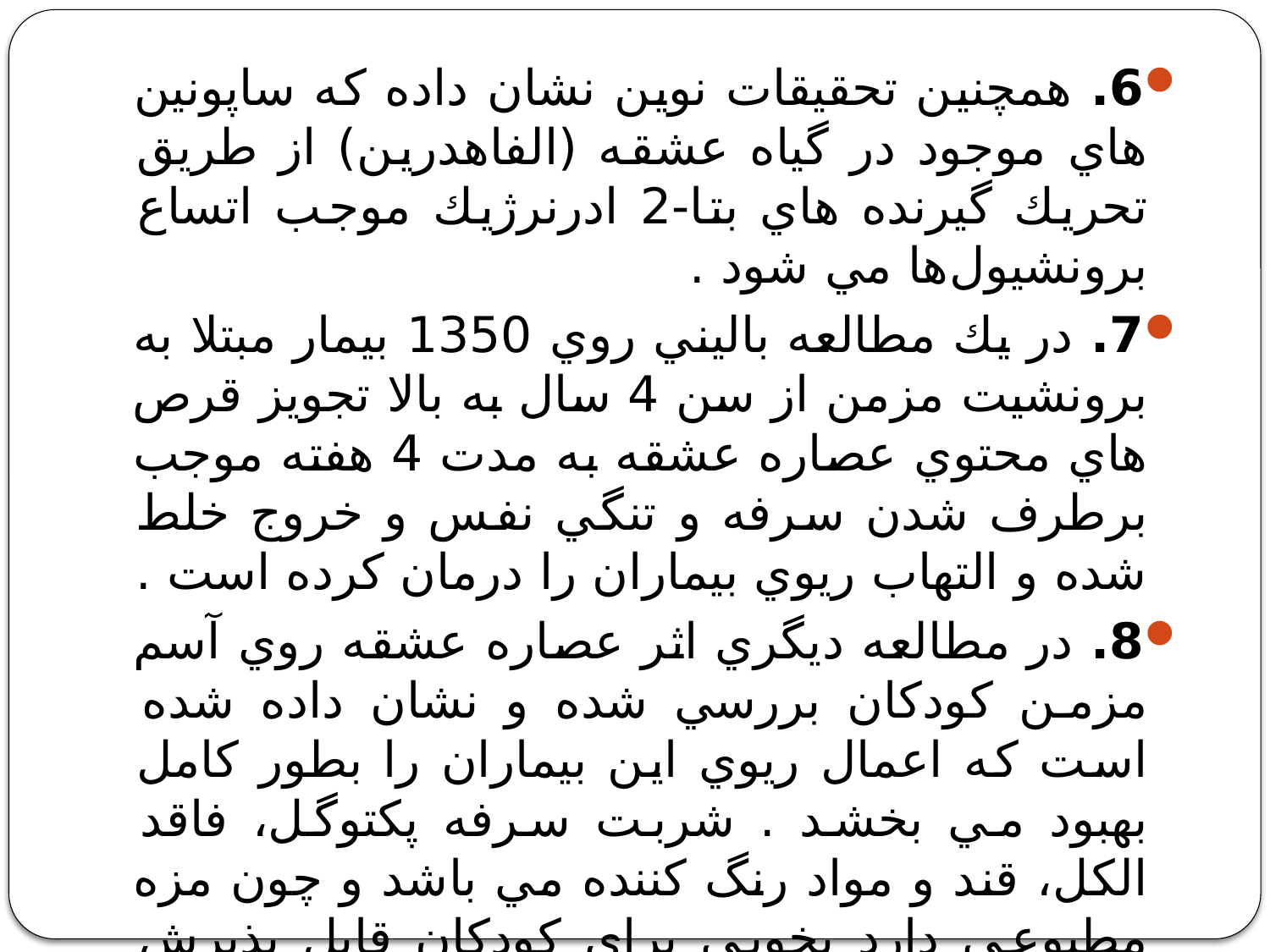

6. همچنين تحقيقات نوين نشان داده كه ساپونين هاي موجود در گياه عشقه (الفاهدرين) از طريق تحريك گيرنده هاي بتا-2 ادرنرژيك موجب اتساع برونشيول‌ها مي شود .
7. در يك مطالعه باليني روي 1350 بيمار مبتلا به برونشيت مزمن از سن 4 سال به بالا تجويز قرص هاي محتوي عصاره عشقه به مدت 4 هفته موجب برطرف شدن سرفه و تنگي نفس و خروج خلط شده و التهاب ريوي بيماران را درمان كرده است .
8. در مطالعه ديگري اثر عصاره عشقه روي آسم مزمن كودكان بررسي شده و نشان داده شده است كه اعمال ريوي اين بيماران را بطور كامل بهبود مي بخشد . شربت سرفه پكتوگل، فاقد الكل، قند و مواد رنگ كننده مي باشد و چون مزه مطبوعي دارد بخوبي براي كودكان قابل پذيرش مي باشد و در بزرگسالان نيز در درمان بيماري‌هاي التهابي و آسم برونش موثر است.